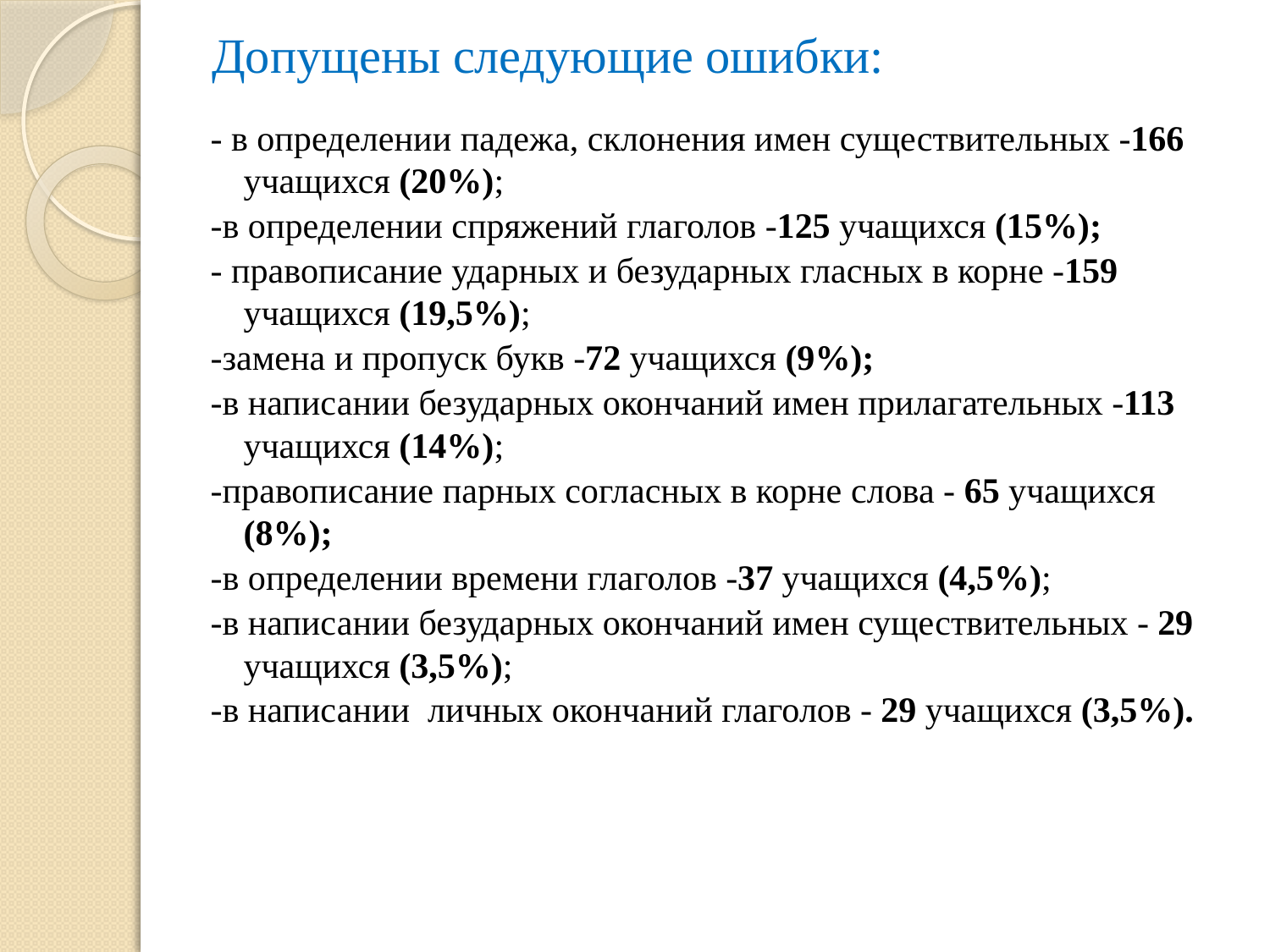

# Допущены следующие ошибки:
- в определении падежа, склонения имен существительных -166 учащихся (20%);
-в определении спряжений глаголов -125 учащихся (15%);
- правописание ударных и безударных гласных в корне -159 учащихся (19,5%);
-замена и пропуск букв -72 учащихся (9%);
-в написании безударных окончаний имен прилагательных -113 учащихся (14%);
-правописание парных согласных в корне слова - 65 учащихся (8%);
-в определении времени глаголов -37 учащихся (4,5%);
-в написании безударных окончаний имен существительных - 29 учащихся (3,5%);
-в написании  личных окончаний глаголов - 29 учащихся (3,5%).